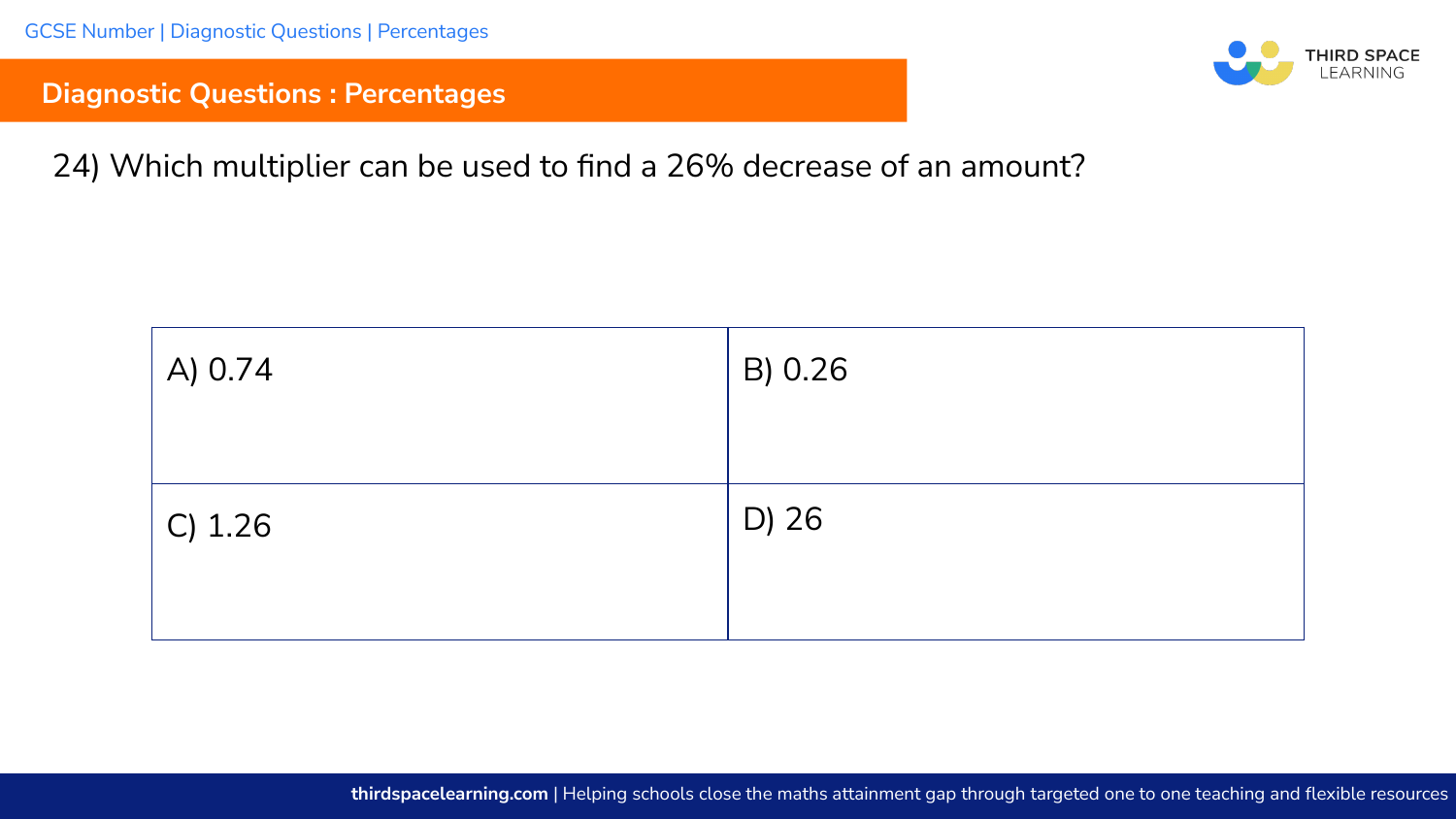

Diagnostic Questions : Percentages
| 24) Which multiplier can be used to find a 26% decrease of an amount? |
| --- |
| A) 0.74 | B) 0.26 |
| --- | --- |
| C) 1.26 | D) 26 |